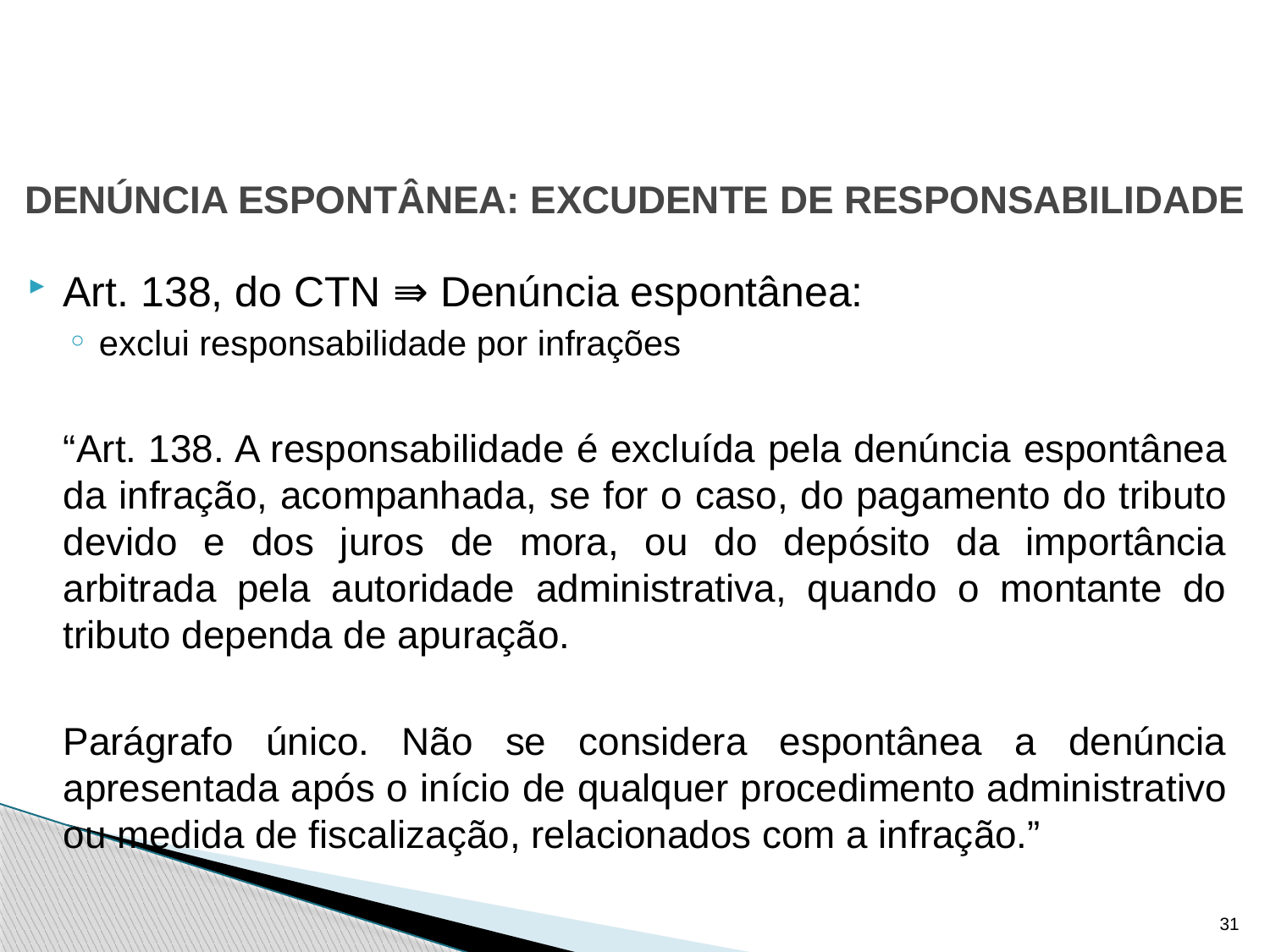

# DENÚNCIA ESPONTÂNEA: EXCUDENTE DE RESPONSABILIDADE
Art. 138, do CTN ⇛ Denúncia espontânea:
exclui responsabilidade por infrações

	“Art. 138. A responsabilidade é excluída pela denúncia espontânea da infração, acompanhada, se for o caso, do pagamento do tributo devido e dos juros de mora, ou do depósito da importância arbitrada pela autoridade administrativa, quando o montante do tributo dependa de apuração.

	Parágrafo único. Não se considera espontânea a denúncia apresentada após o início de qualquer procedimento administrativo ou medida de fiscalização, relacionados com a infração.”

31